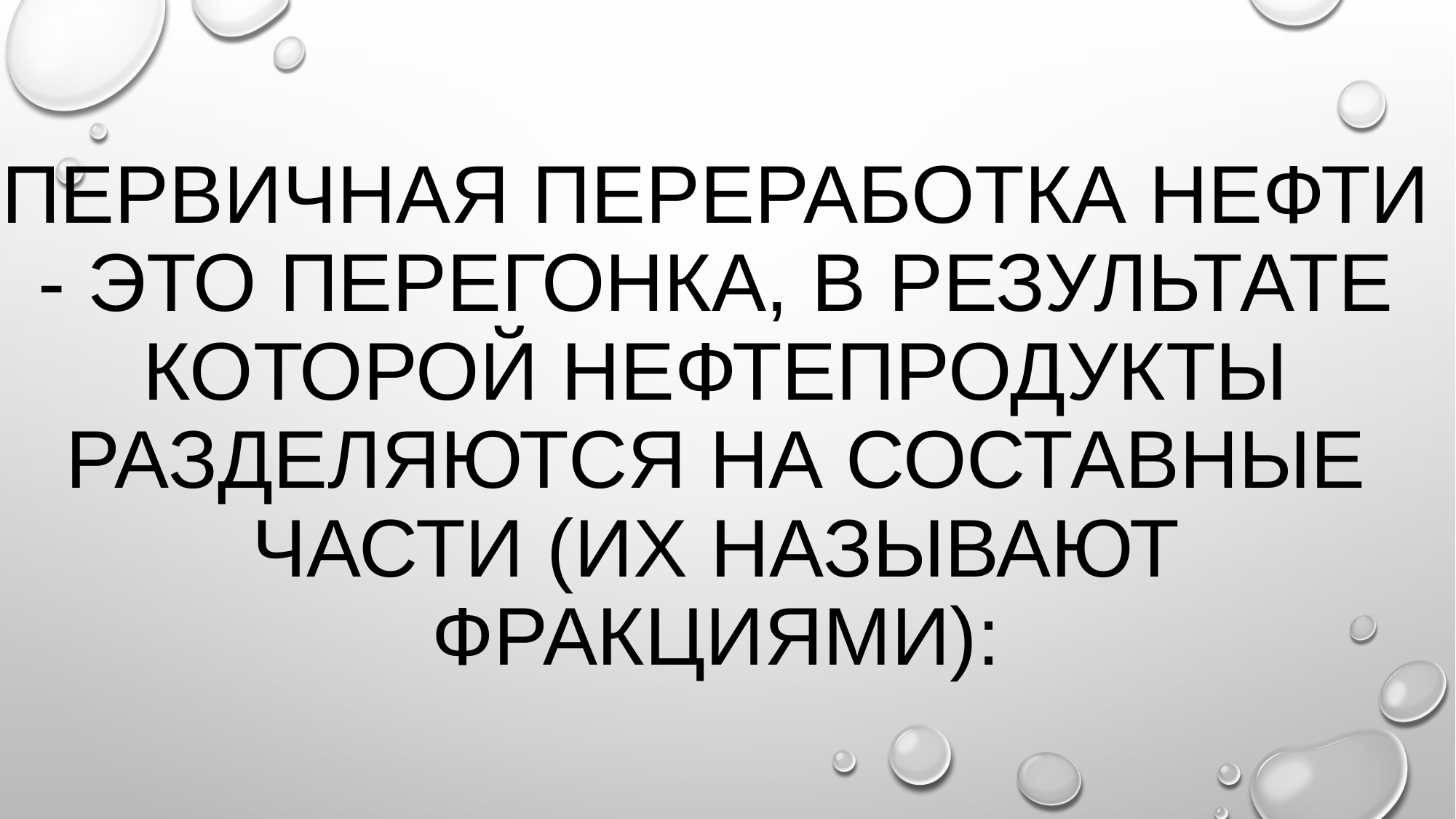

# Первичная переработка нефти - это перегонка, в результате которой нефтепродукты разделяются на составные части (их называют фракциями):